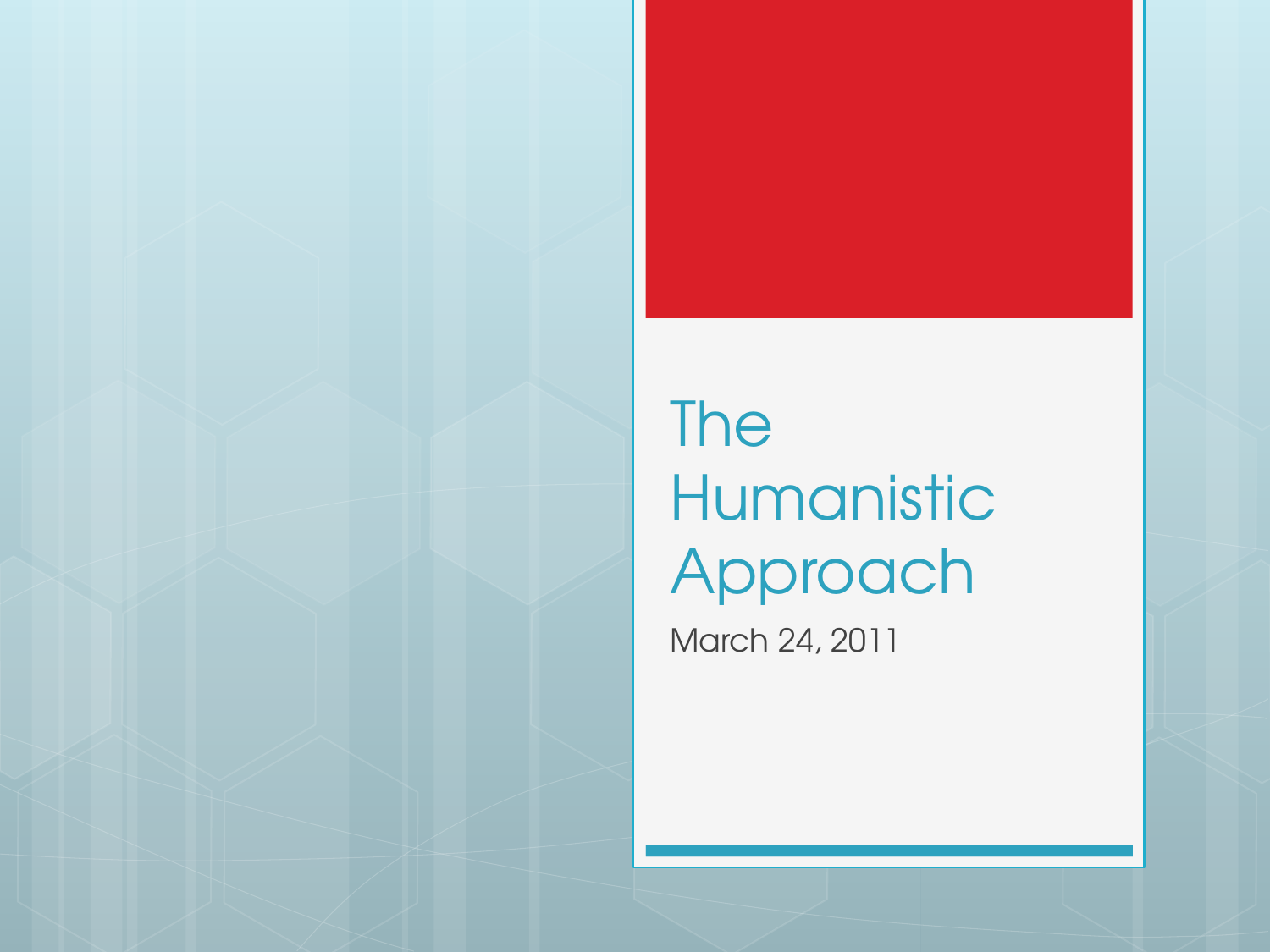

# The Humanistic Approach
March 24, 2011